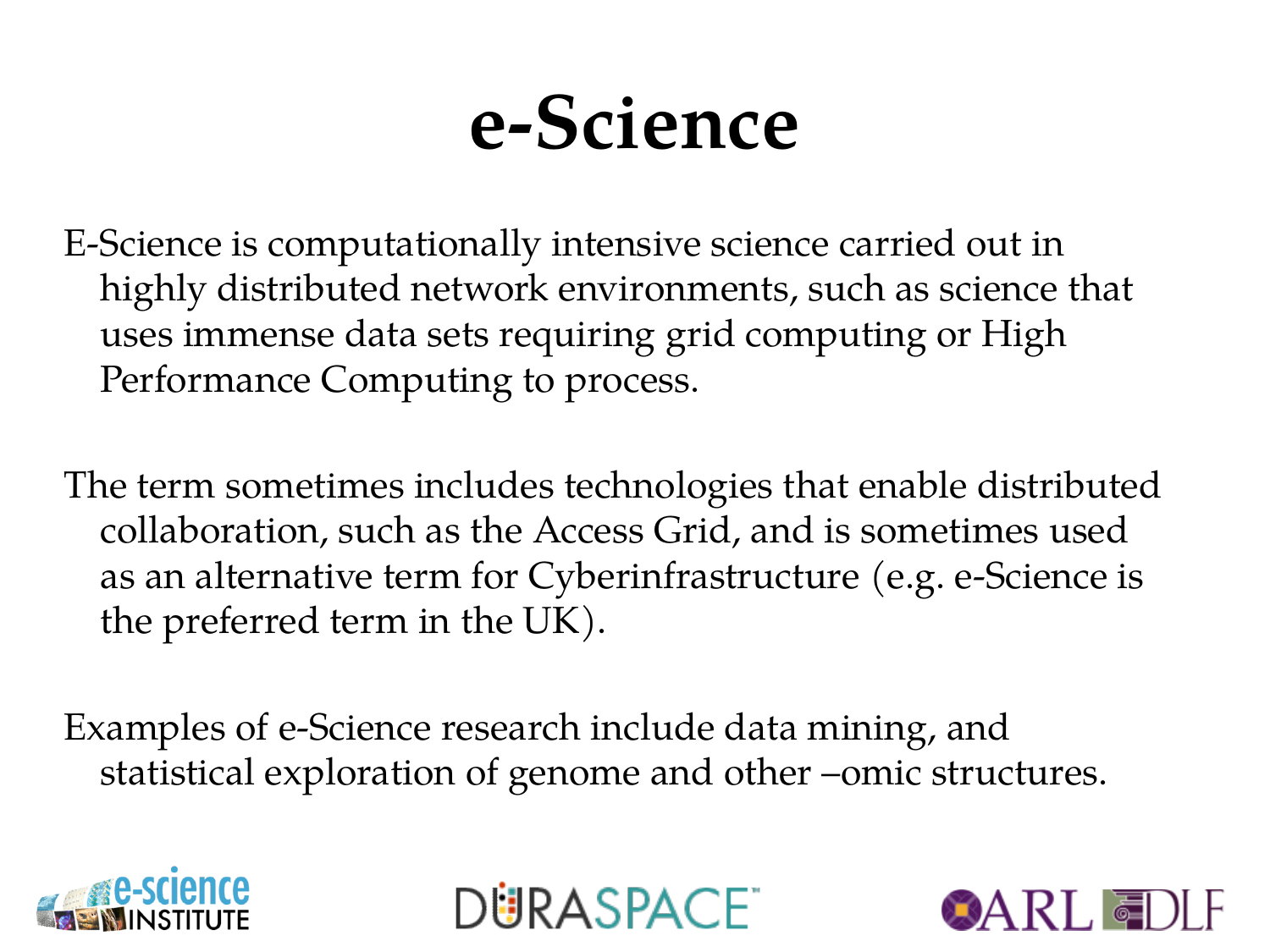

# e-Science
E-Science is computationally intensive science carried out in highly distributed network environments, such as science that uses immense data sets requiring grid computing or High Performance Computing to process.

The term sometimes includes technologies that enable distributed collaboration, such as the Access Grid, and is sometimes used as an alternative term for Cyberinfrastructure (e.g. e-Science is the preferred term in the UK).

Examples of e-Science research include data mining, and statistical exploration of genome and other –omic structures.